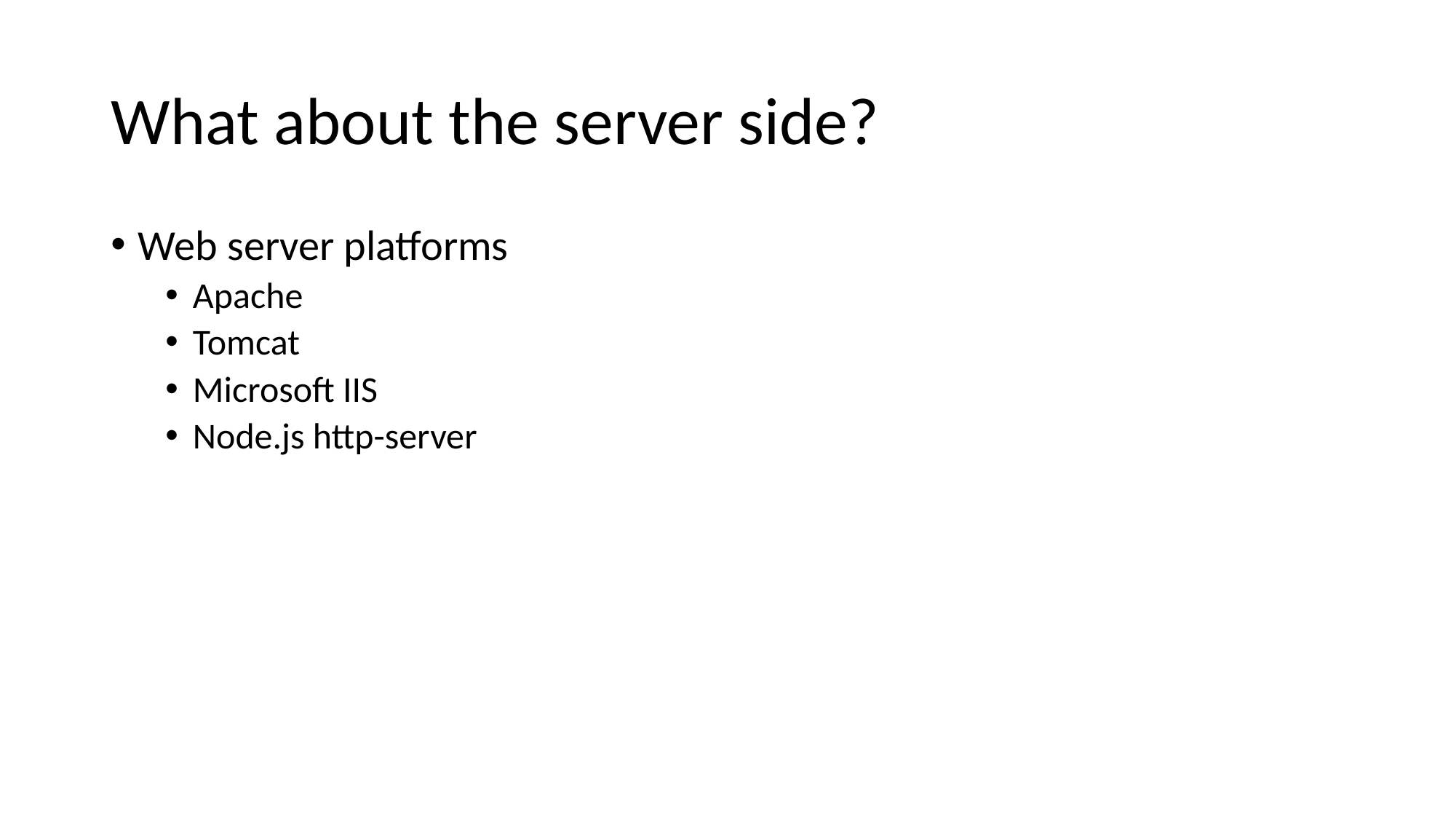

# What about the server side?
Web server platforms
Apache
Tomcat
Microsoft IIS
Node.js http-server